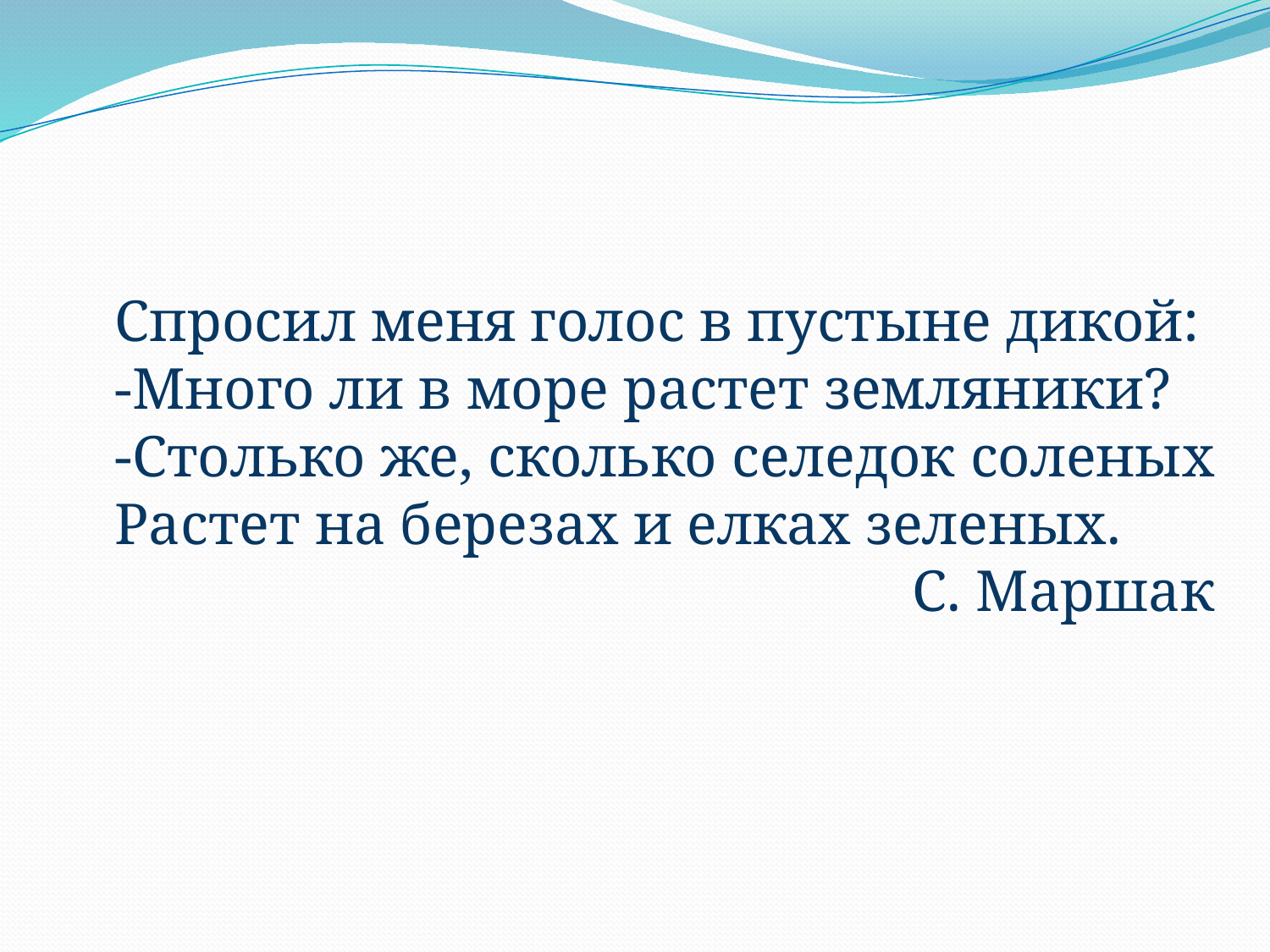

Спросил меня голос в пустыне дикой:
-Много ли в море растет земляники?
-Столько же, сколько селедок соленых
Растет на березах и елках зеленых.
С. Маршак